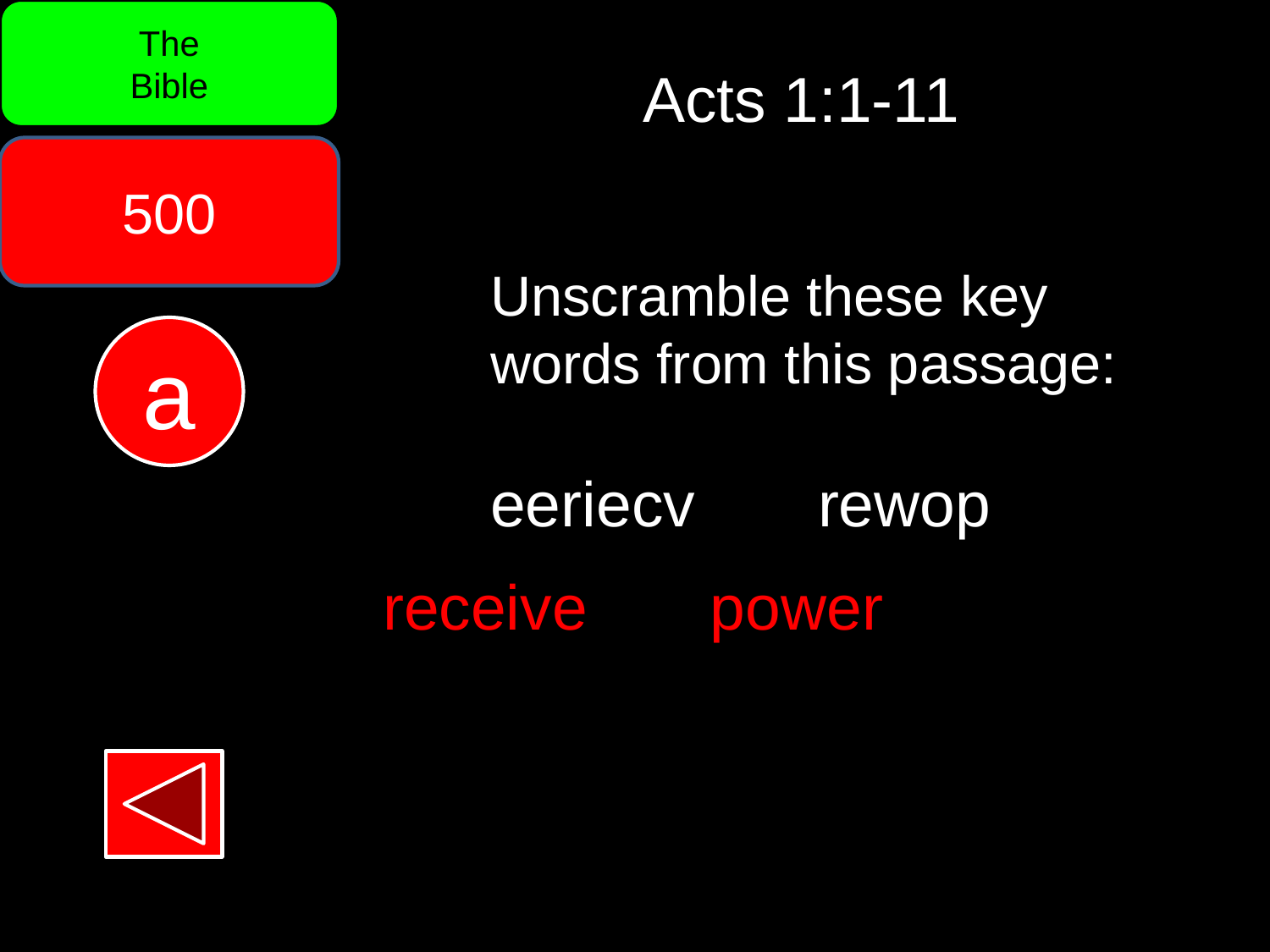

The
Bible
Acts 1:1-11
500
Unscramble these key
words from this passage:

eeriecv       rewop
a
receive       power